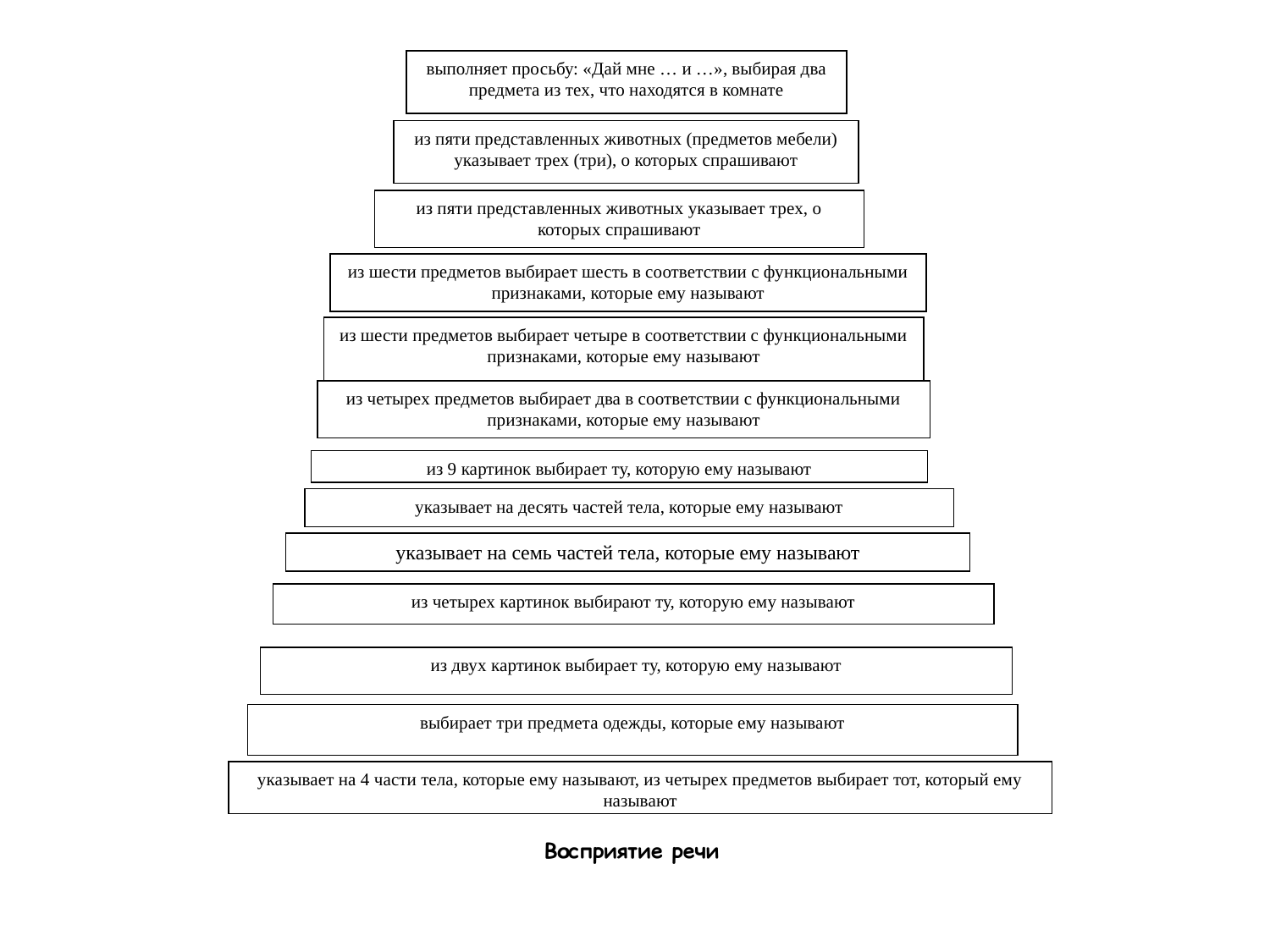

выполняет просьбу: «Дай мне … и …», выбирая два предмета из тех, что находятся в комнате
из пяти представленных животных (предметов мебели) указывает трех (три), о которых спрашивают
из пяти представленных животных указывает трех, о которых спрашивают

из шести предметов выбирает шесть в соответствии с функциональными признаками, которые ему называют
из шести предметов выбирает четыре в соответствии с функциональными признаками, которые ему называют
из четырех предметов выбирает два в соответствии с функциональными признаками, которые ему называют

из 9 картинок выбирает ту, которую ему называют
указывает на десять частей тела, которые ему называют
указывает на семь частей тела, которые ему называют
из четырех картинок выбирают ту, которую ему называют
из двух картинок выбирает ту, которую ему называют
выбирает три предмета одежды, которые ему называют
указывает на 4 части тела, которые ему называют, из четырех предметов выбирает тот, который ему называют
# Восприятие речи